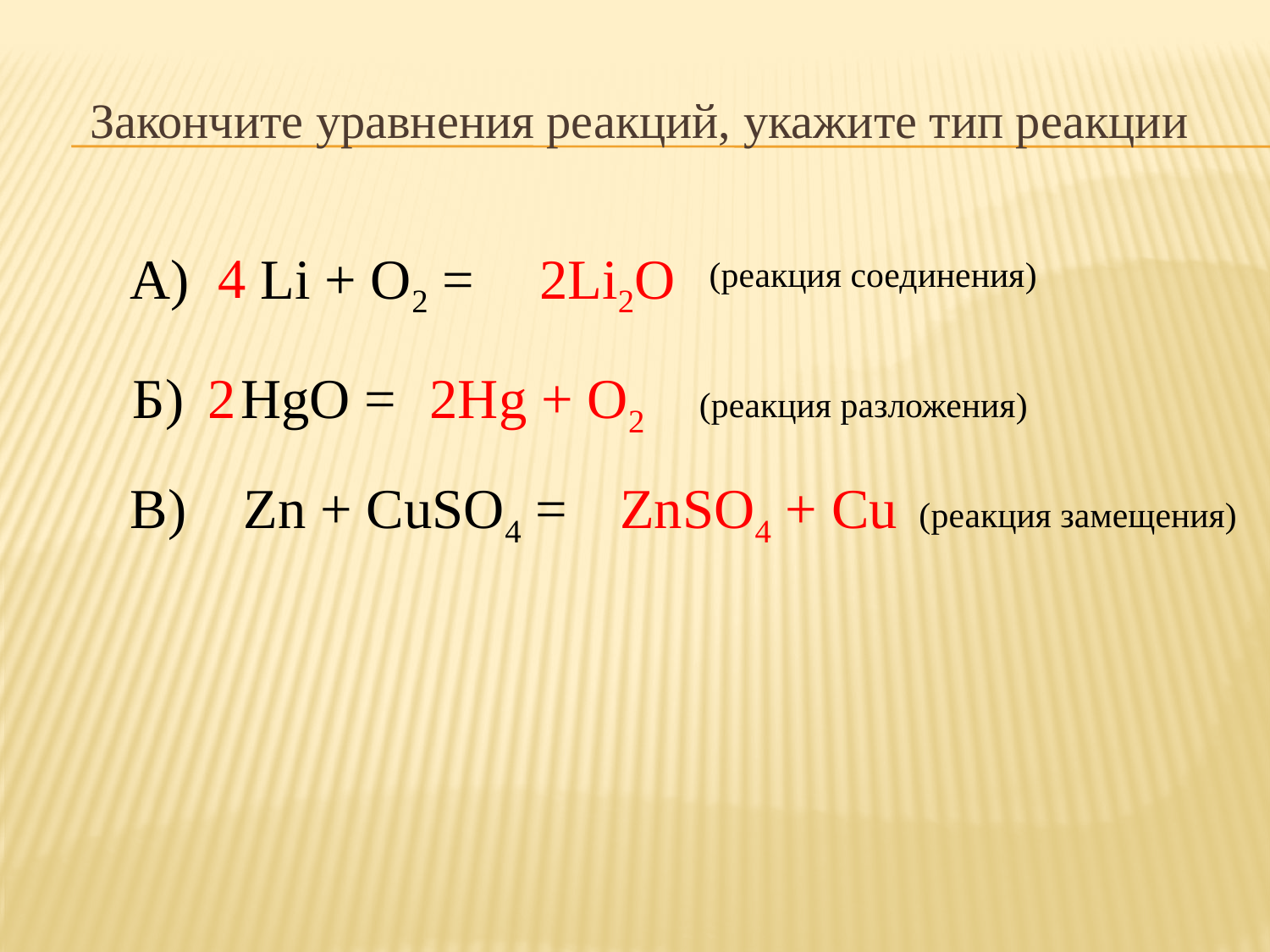

Закончите уравнения реакций, укажите тип реакции
А)     Li + O2 =
4
2Li2O
(реакция соединения)

 Б)    HgO =
2
2Hg + O2
(реакция разложения)
В)    Zn + CuSO4 =
ZnSO4 + Cu
(реакция замещения)